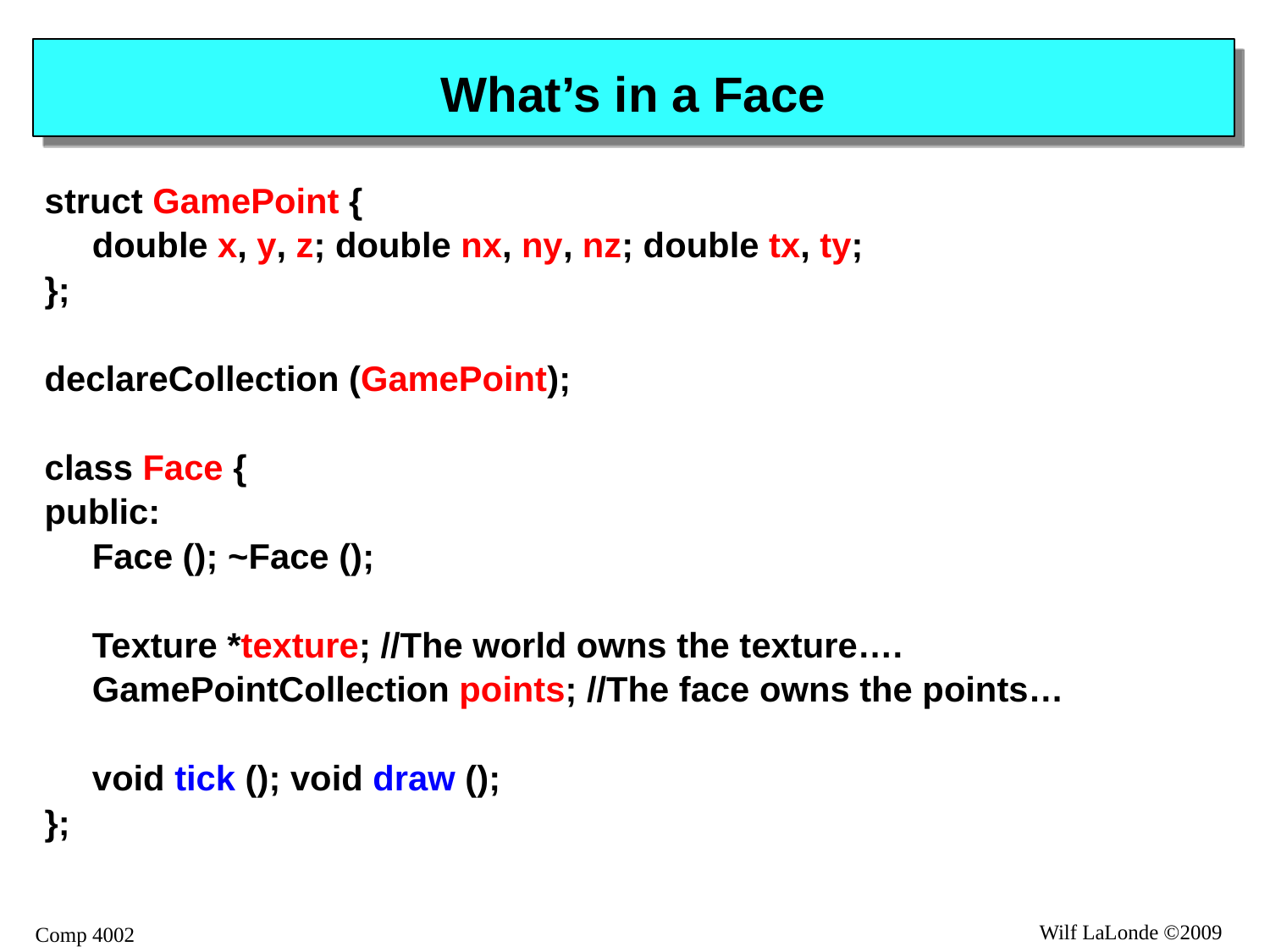

# What’s in a Face
struct GamePoint {
	double x, y, z; double nx, ny, nz; double tx, ty;
};

declareCollection (GamePoint);

class Face {
public:
	Face (); ~Face ();

	Texture *texture; //The world owns the texture….
	GamePointCollection points; //The face owns the points…

	void tick (); void draw ();
};